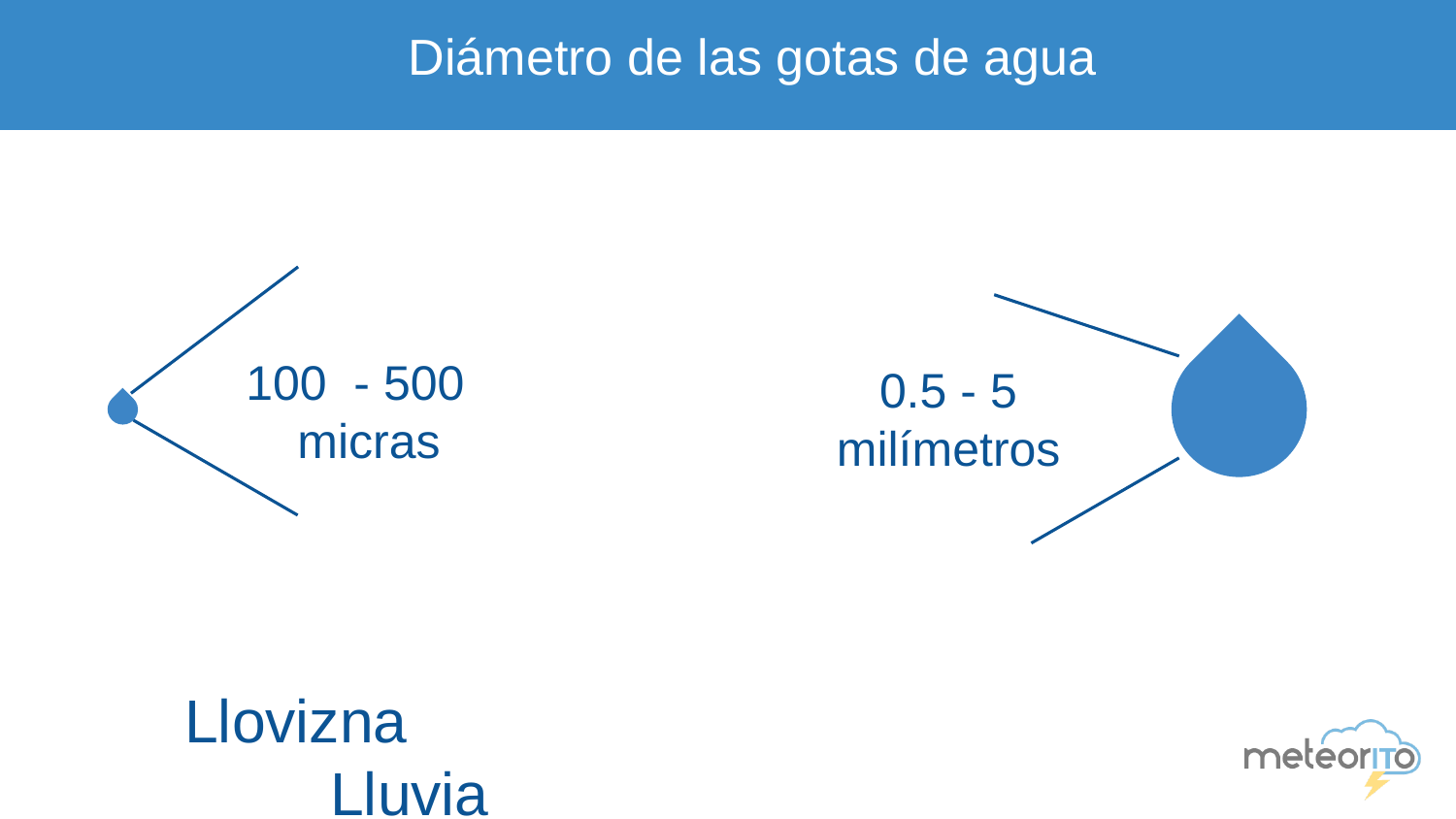

# Diámetro de las gotas de agua
100  - 500   micras

0.5 - 5 milímetros

Llovizna 							Lluvia